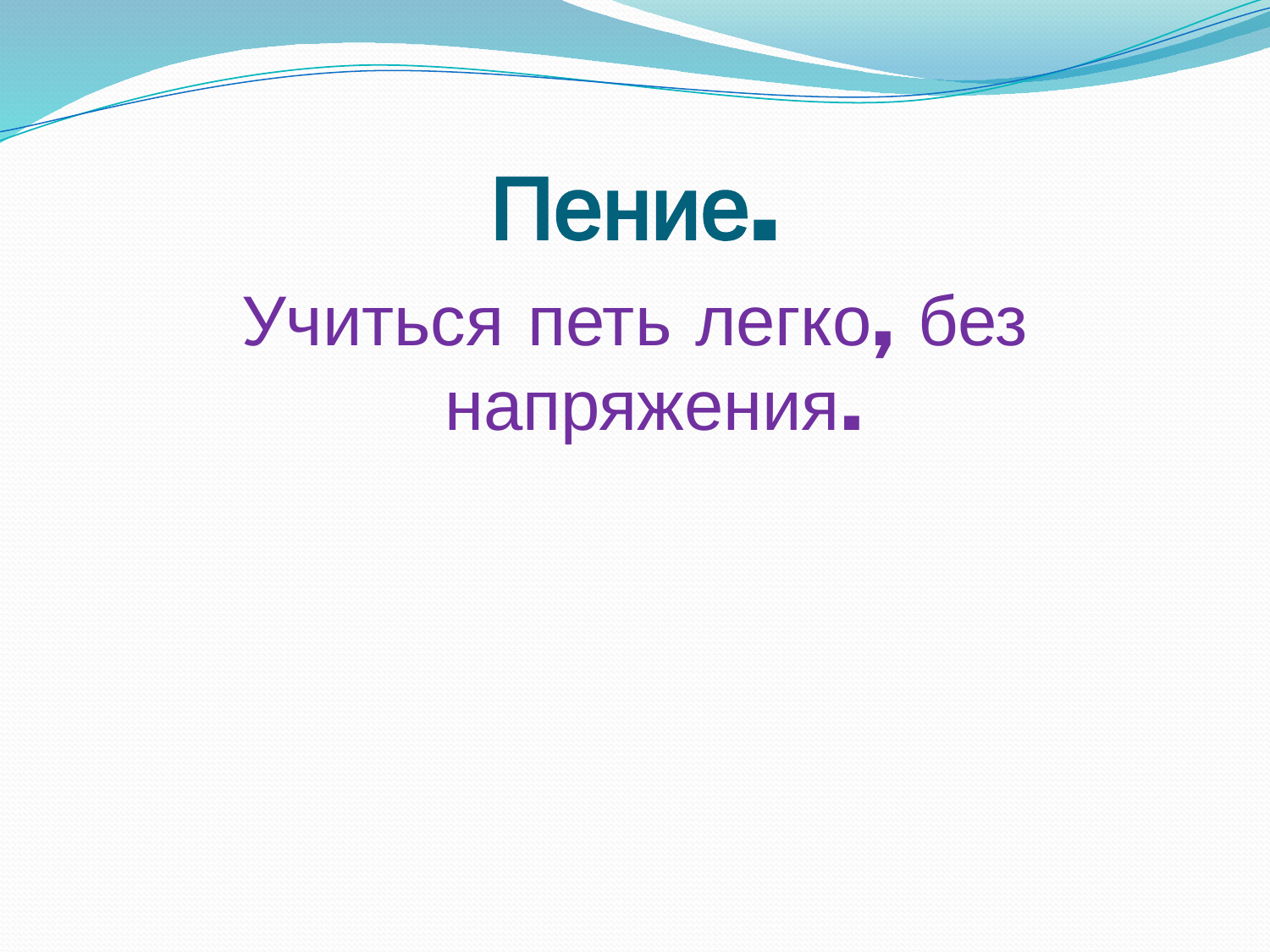

# Пение.
Учиться петь легко, без напряжения.